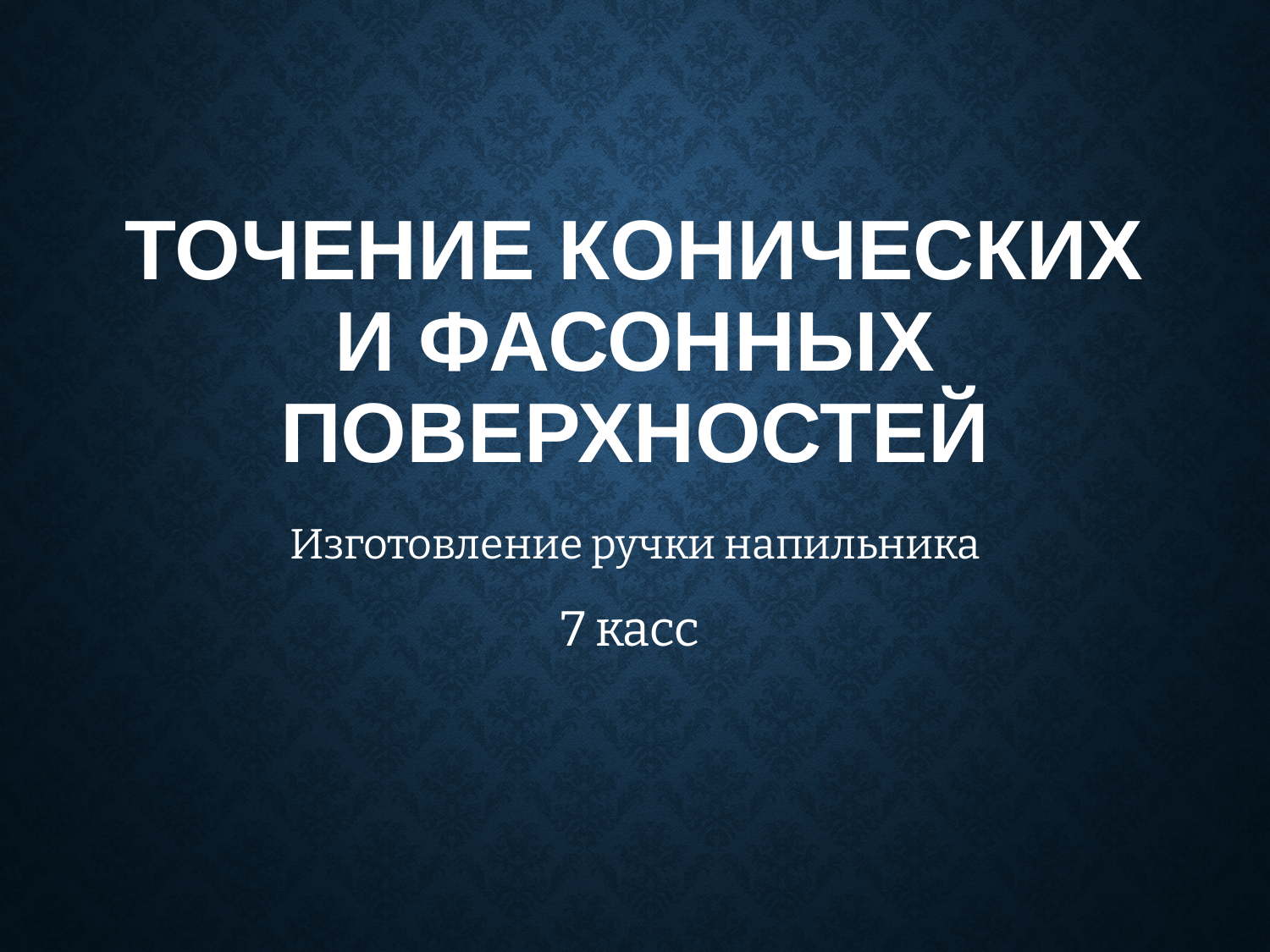

# Точение конических и фасонных поверхностей
Изготовление ручки напильника
7 касс